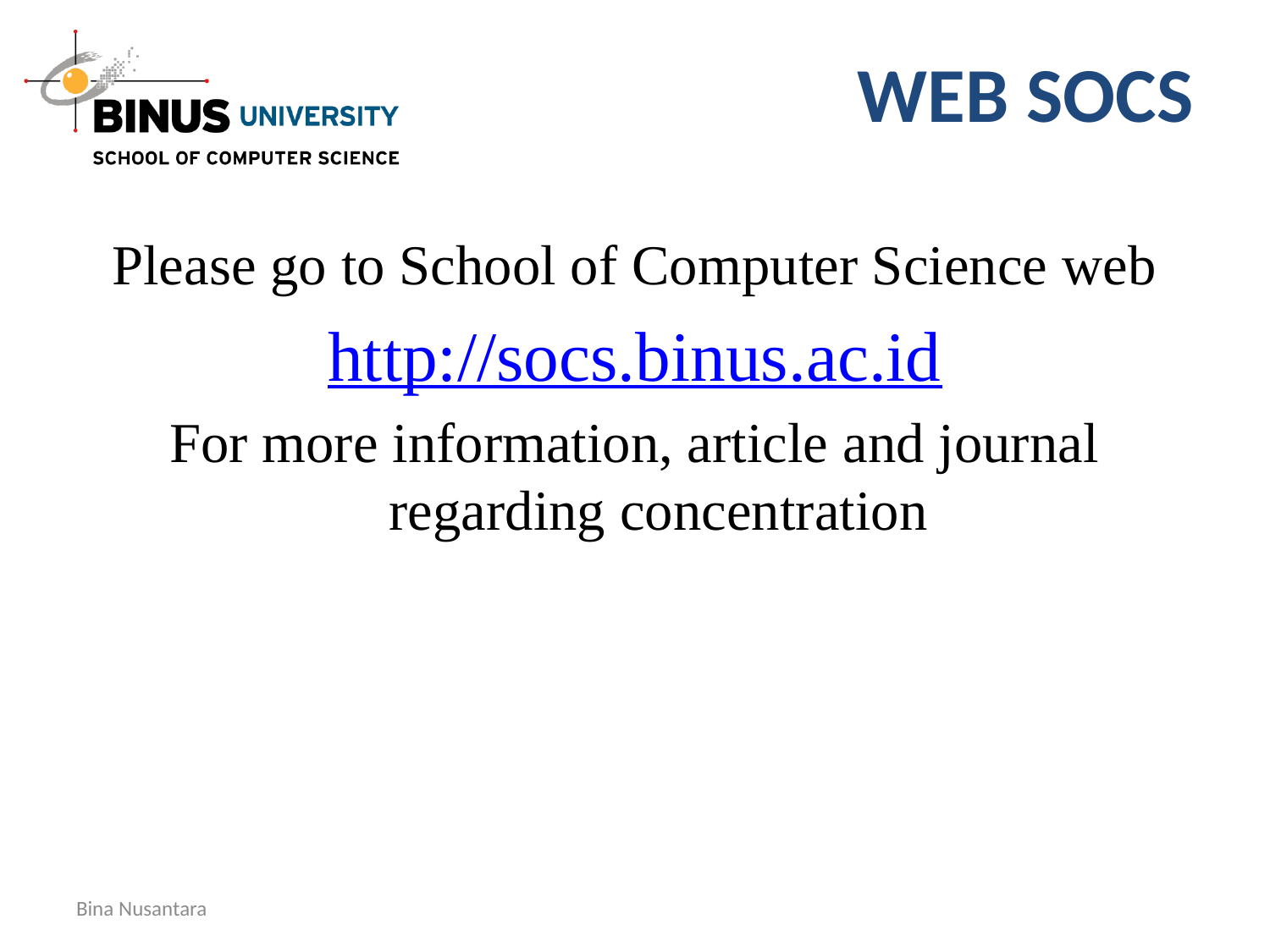

WEB SOCS
Please go to School of Computer Science web
http://socs.binus.ac.id
For more information, article and journal regarding concentration
Bina Nusantara